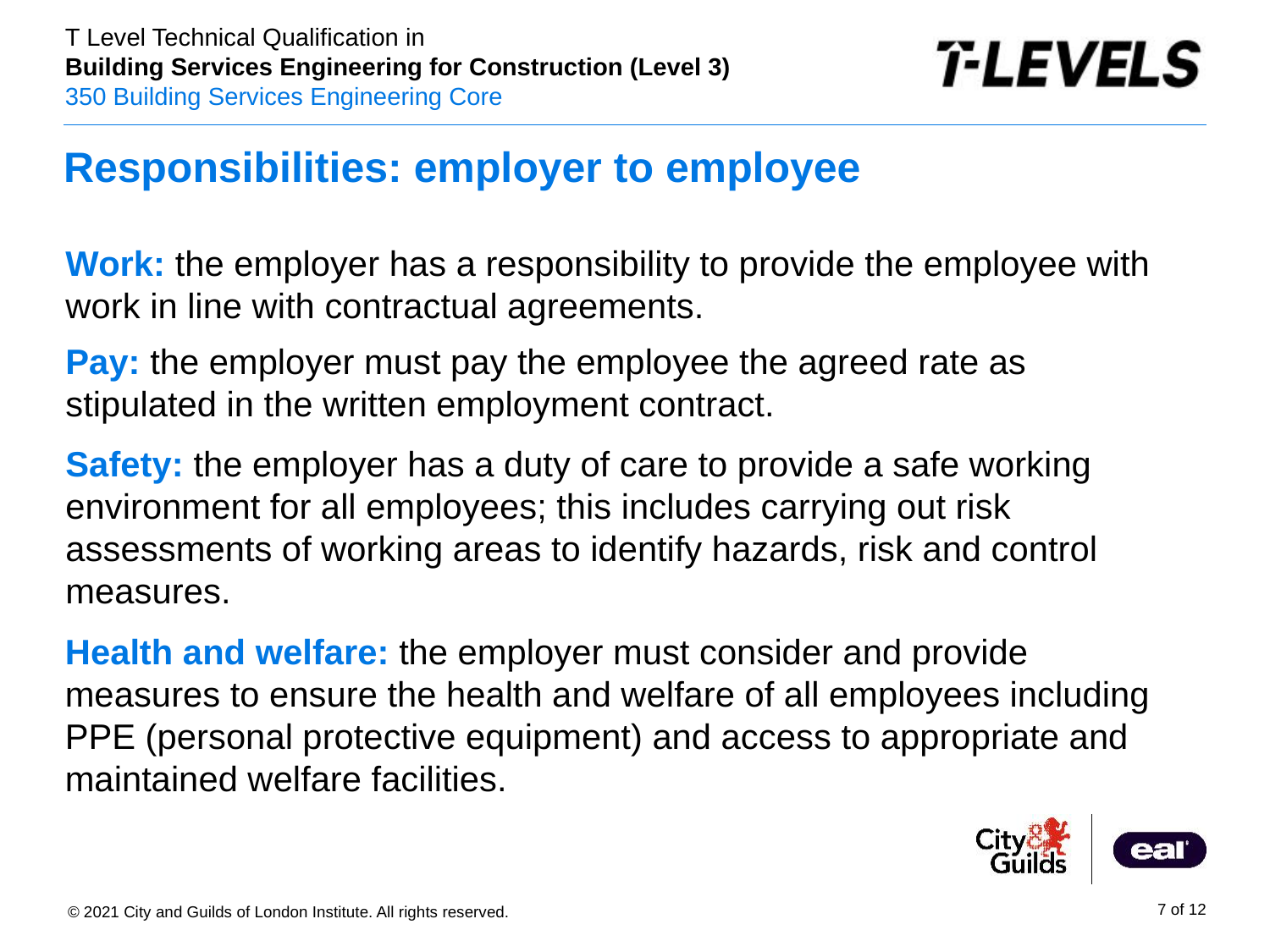

# Responsibilities: employer to employee
Work: the employer has a responsibility to provide the employee with work in line with contractual agreements.
Pay: the employer must pay the employee the agreed rate as stipulated in the written employment contract.
Safety: the employer has a duty of care to provide a safe working environment for all employees; this includes carrying out risk assessments of working areas to identify hazards, risk and control measures.
Health and welfare: the employer must consider and provide measures to ensure the health and welfare of all employees including PPE (personal protective equipment) and access to appropriate and maintained welfare facilities.